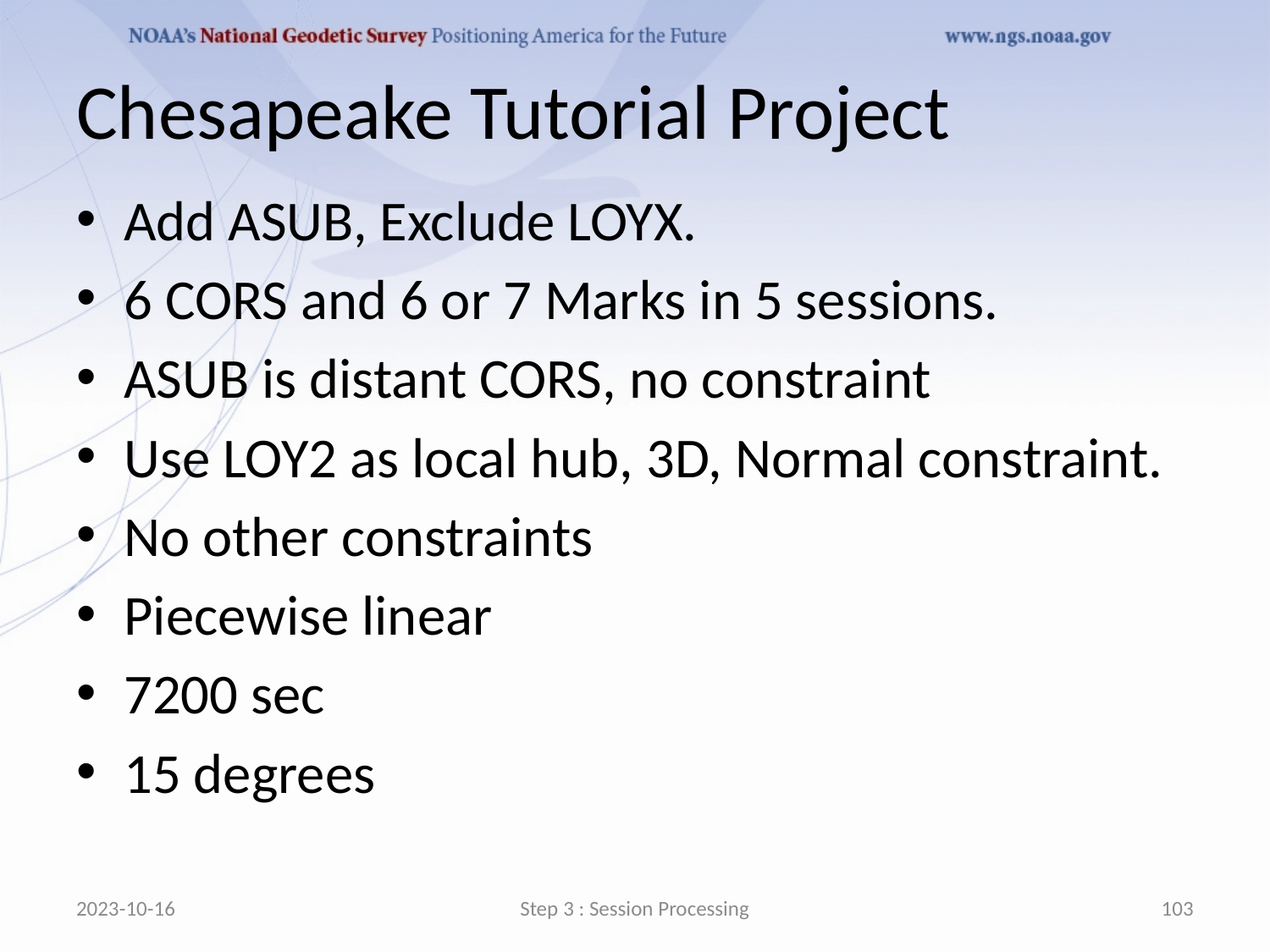

# Chesapeake Tutorial Project
Add ASUB, Exclude LOYX.
6 CORS and 6 or 7 Marks in 5 sessions.
ASUB is distant CORS, no constraint
Use LOY2 as local hub, 3D, Normal constraint.
No other constraints
Piecewise linear
7200 sec
15 degrees
2023-10-16
Step 3 : Session Processing
103